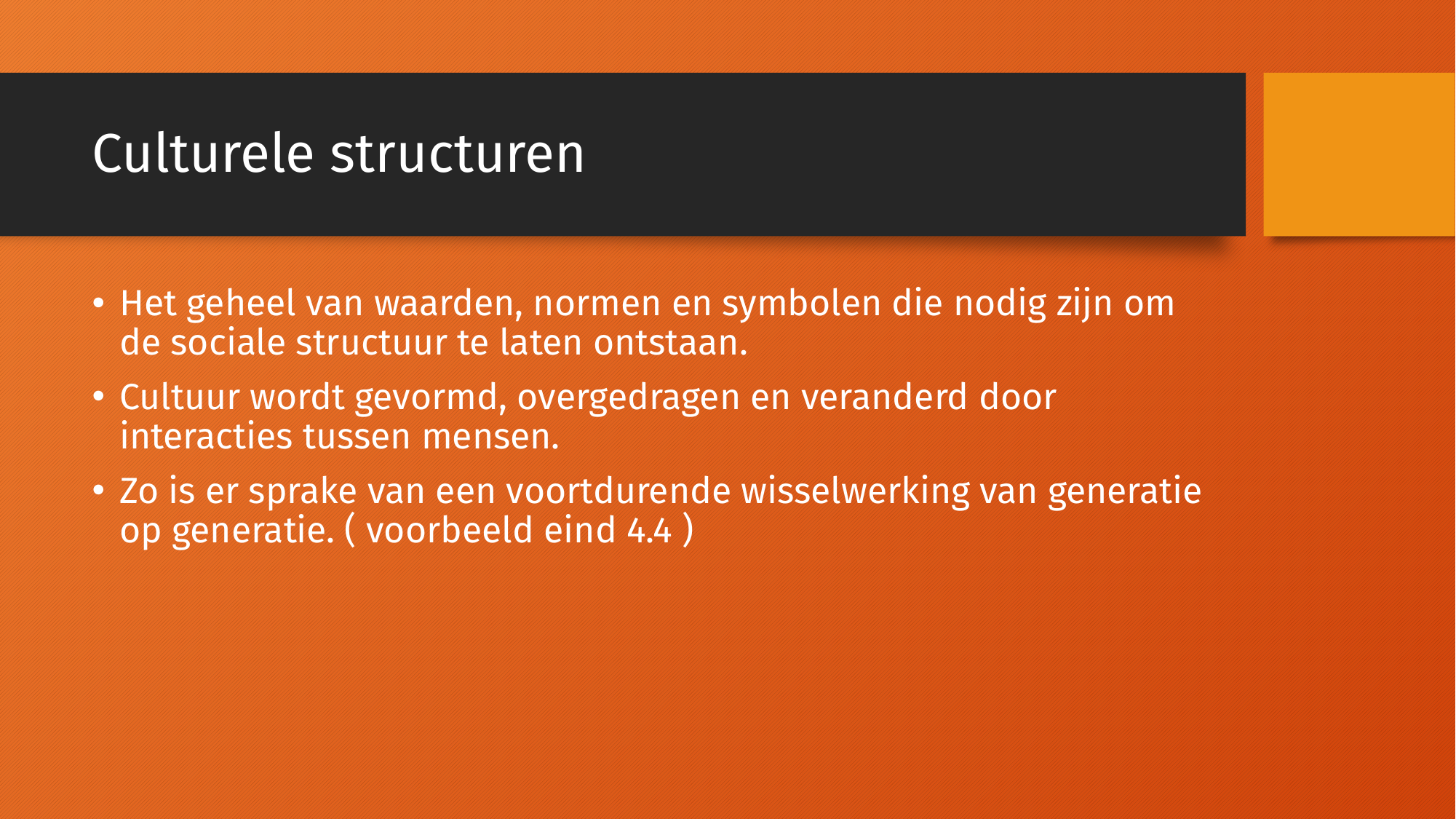

# Culturele structuren
Het geheel van waarden, normen en symbolen die nodig zijn om de sociale structuur te laten ontstaan.
Cultuur wordt gevormd, overgedragen en veranderd door interacties tussen mensen.
Zo is er sprake van een voortdurende wisselwerking van generatie op generatie. ( voorbeeld eind 4.4 )